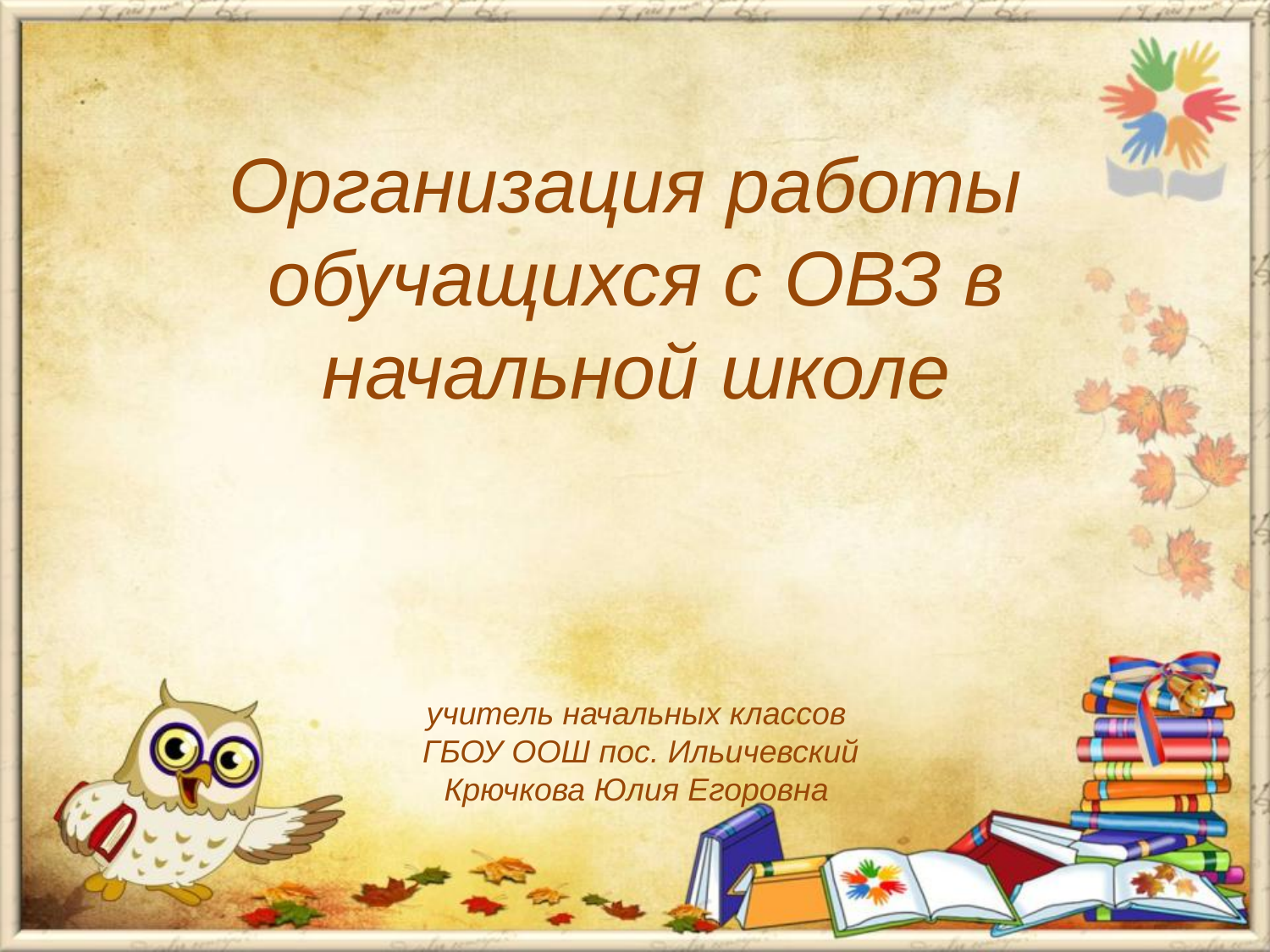

# Организация работы  обучащихся с ОВЗ в начальной школе учитель начальных классов ГБОУ ООШ пос. Ильичевский Крючкова Юлия Егоровна